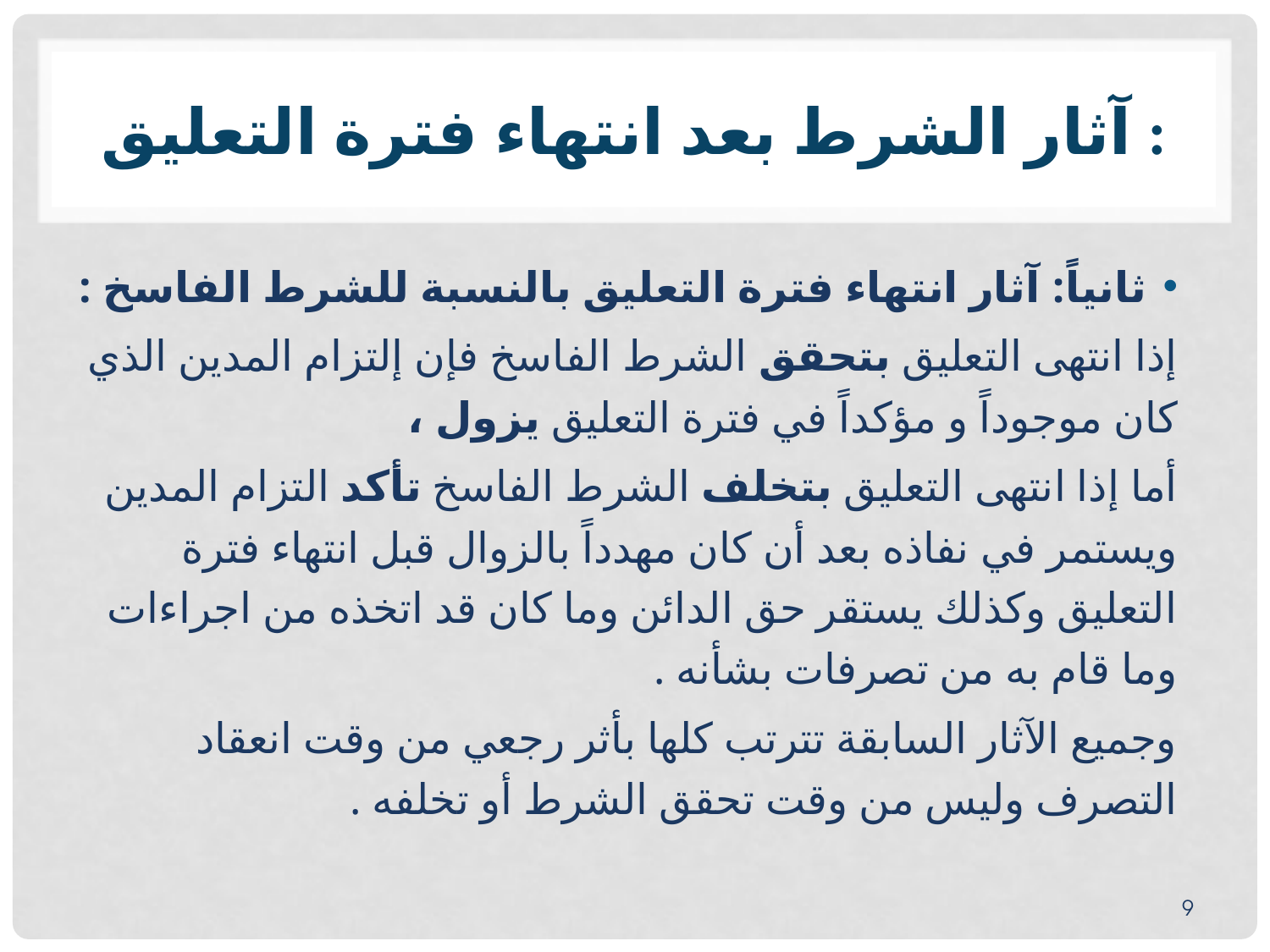

# آثار الشرط بعد انتهاء فترة التعليق :
ثانياً: آثار انتهاء فترة التعليق بالنسبة للشرط الفاسخ :
إذا انتهى التعليق بتحقق الشرط الفاسخ فإن إلتزام المدين الذي كان موجوداً و مؤكداً في فترة التعليق يزول ،
أما إذا انتهى التعليق بتخلف الشرط الفاسخ تأكد التزام المدين ويستمر في نفاذه بعد أن كان مهدداً بالزوال قبل انتهاء فترة التعليق وكذلك يستقر حق الدائن وما كان قد اتخذه من اجراءات وما قام به من تصرفات بشأنه .
وجميع الآثار السابقة تترتب كلها بأثر رجعي من وقت انعقاد التصرف وليس من وقت تحقق الشرط أو تخلفه .
9